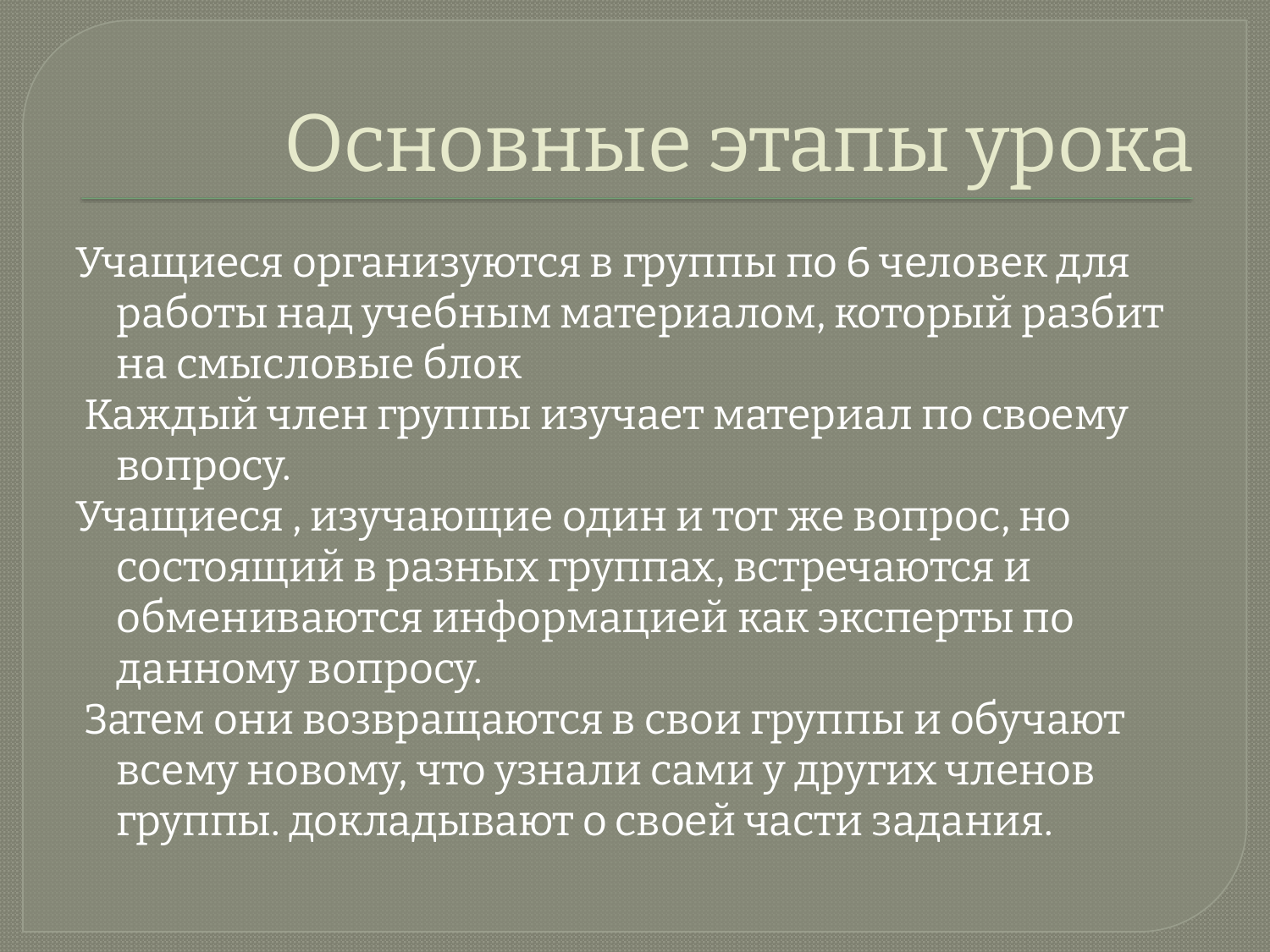

# Основные этапы урока
Учащиеся организуются в группы по 6 человек для работы над учебным материалом, который разбит на смысловые блок
 Каждый член группы изучает материал по своему вопросу.
Учащиеся , изучающие один и тот же вопрос, но состоящий в разных группах, встречаются и обмениваются информацией как эксперты по данному вопросу.
 Затем они возвращаются в свои группы и обучают всему новому, что узнали сами у других членов группы. докладывают о своей части задания.